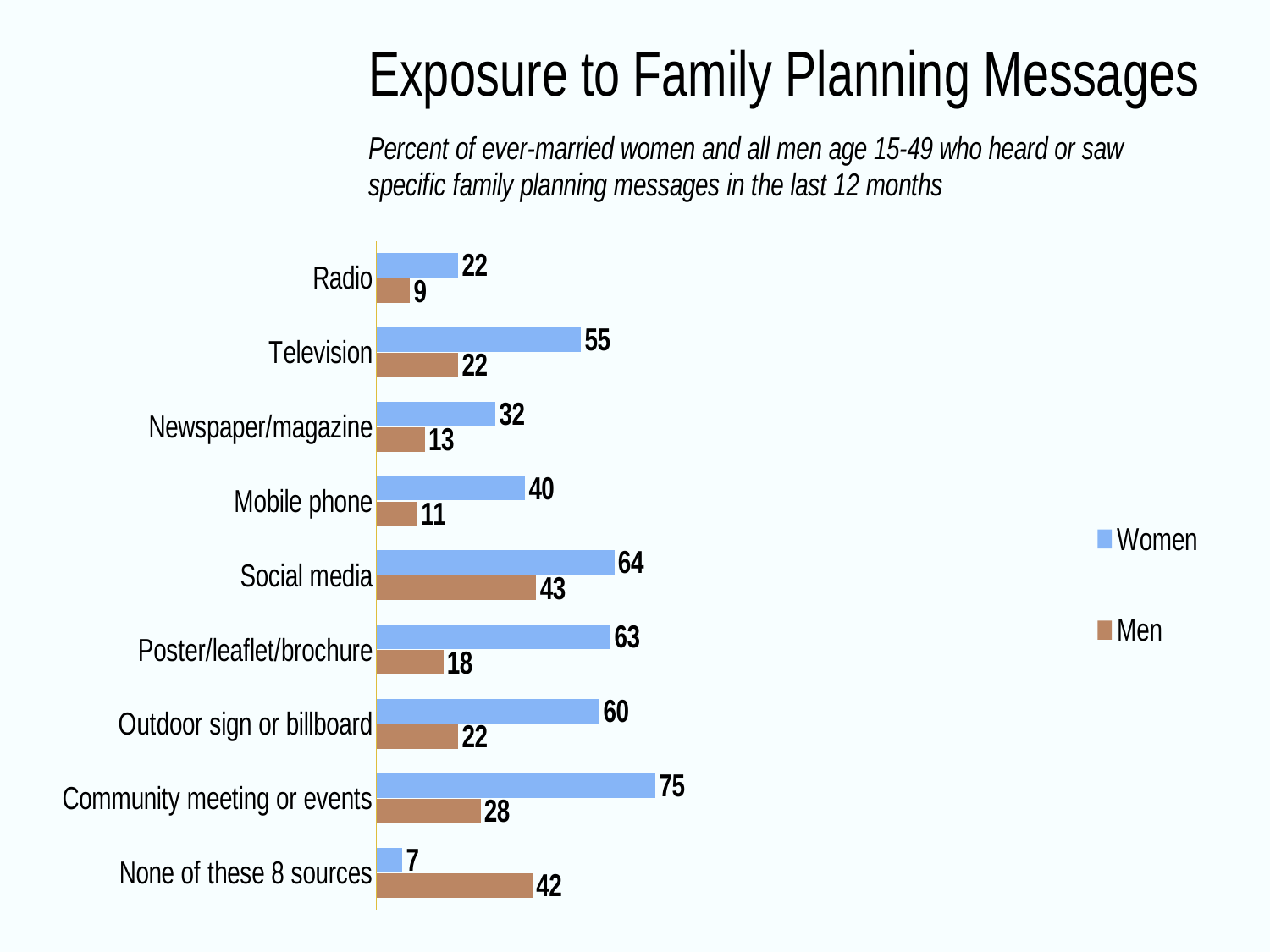

### Chart

| Category | Men | Women |
|---|---|---|
| None of these 8 sources | 42.0 | 7.0 |
| Community meeting or events | 28.0 | 75.0 |
| Outdoor sign or billboard | 22.0 | 60.0 |
| Poster/leaflet/brochure | 18.0 | 63.0 |
| Social media | 43.0 | 64.0 |
| Mobile phone | 11.0 | 40.0 |
| Newspaper/magazine | 13.0 | 32.0 |
| Television | 22.0 | 55.0 |
| Radio | 9.0 | 22.0 |